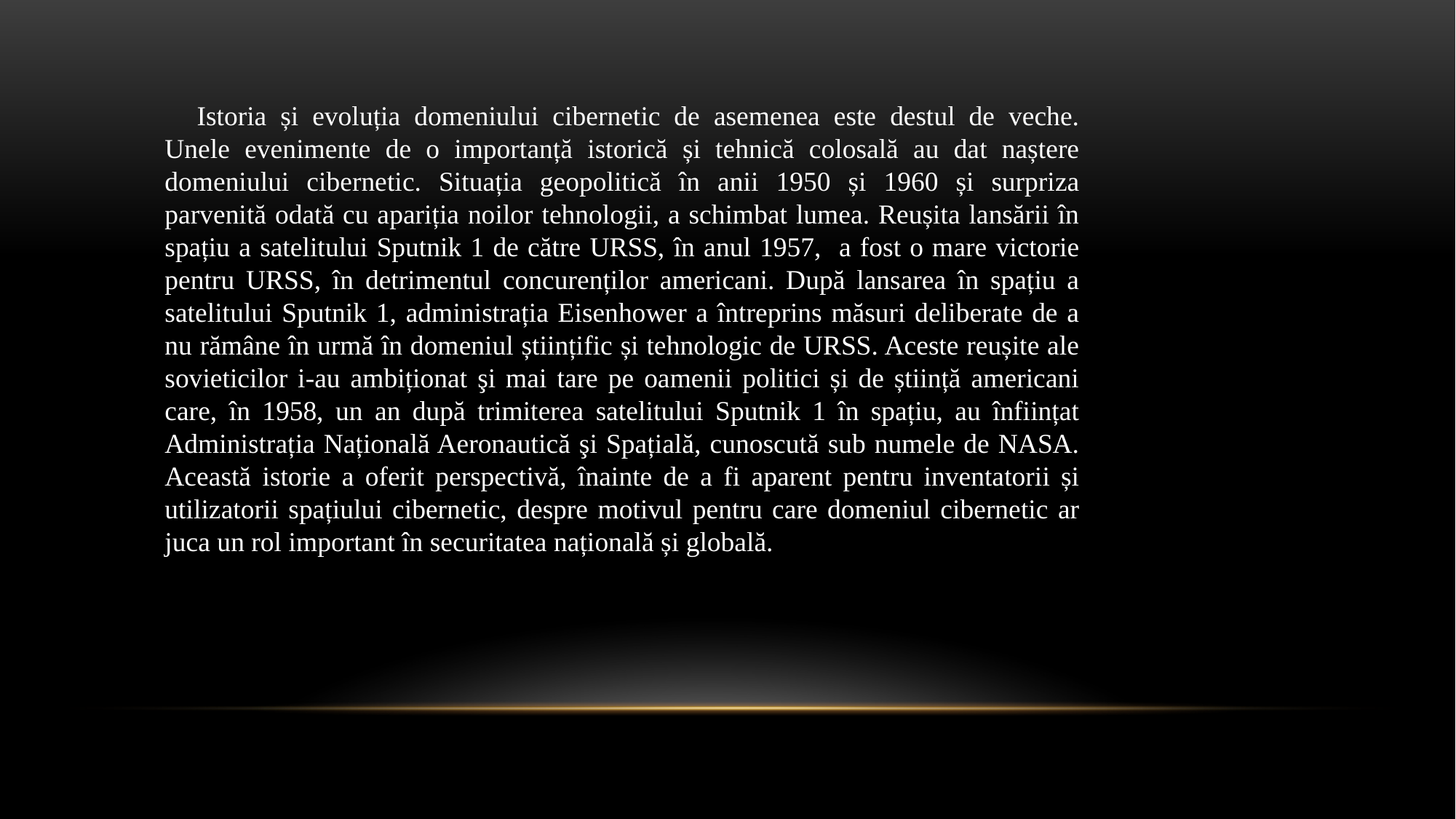

Istoria și evoluția domeniului cibernetic de asemenea este destul de veche. Unele evenimente de o importanță istorică și tehnică colosală au dat naștere domeniului cibernetic. Situația geopolitică în anii 1950 și 1960 și surpriza parvenită odată cu apariția noilor tehnologii, a schimbat lumea. Reușita lansării în spațiu a satelitului Sputnik 1 de către URSS, în anul 1957,  a fost o mare victorie pentru URSS, în detrimentul concurenților americani. După lansarea în spațiu a satelitului Sputnik 1, administrația Eisenhower a întreprins măsuri deliberate de a nu rămâne în urmă în domeniul științific și tehnologic de URSS. Aceste reușite ale sovieticilor i-au ambiționat şi mai tare pe oamenii politici și de știință americani care, în 1958, un an după trimiterea satelitului Sputnik 1 în spațiu, au înființat Administrația Națională Aeronautică şi Spațială, cunoscută sub numele de NASA. Această istorie a oferit perspectivă, înainte de a fi aparent pentru inventatorii și utilizatorii spațiului cibernetic, despre motivul pentru care domeniul cibernetic ar juca un rol important în securitatea națională și globală.